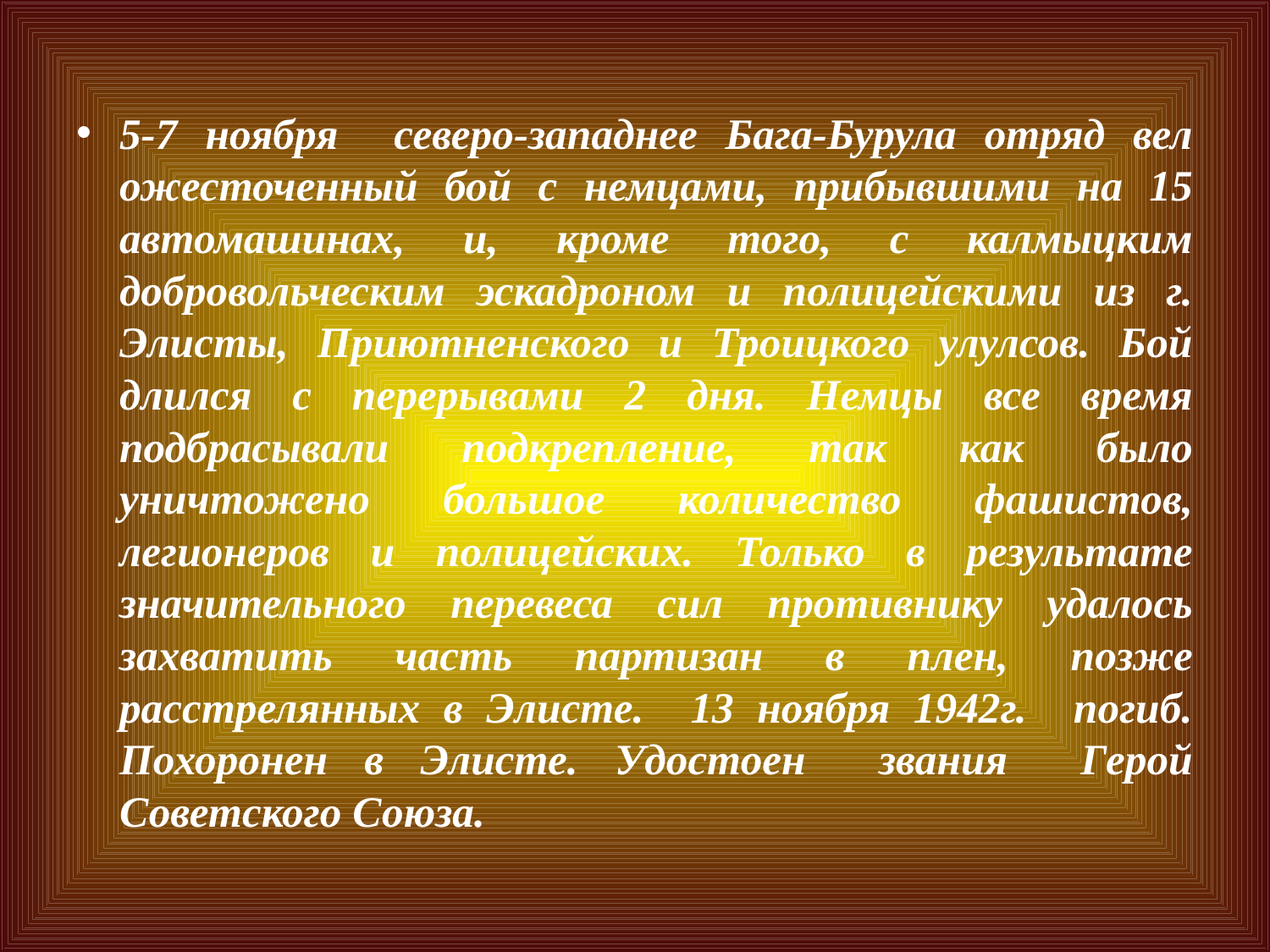

5-7 ноября  северо-западнее Бага-Бурула отряд вел ожесточенный бой с немцами, прибывшими на 15 автомашинах, и, кроме того, с калмыцким добровольческим эскадроном и полицейскими из г. Элисты, Приютненского и Троицкого улулсов. Бой длился с перерывами 2 дня. Немцы все время подбрасывали подкрепление, так как было уничтожено большое количество фашистов, легионеров и полицейских. Только в результате значительного перевеса сил противнику удалось захватить часть партизан в плен, позже расстрелянных в Элисте.  13 ноября 1942г.  погиб. Похоронен в Элисте. Удостоен  звания  Герой Советского Союза.